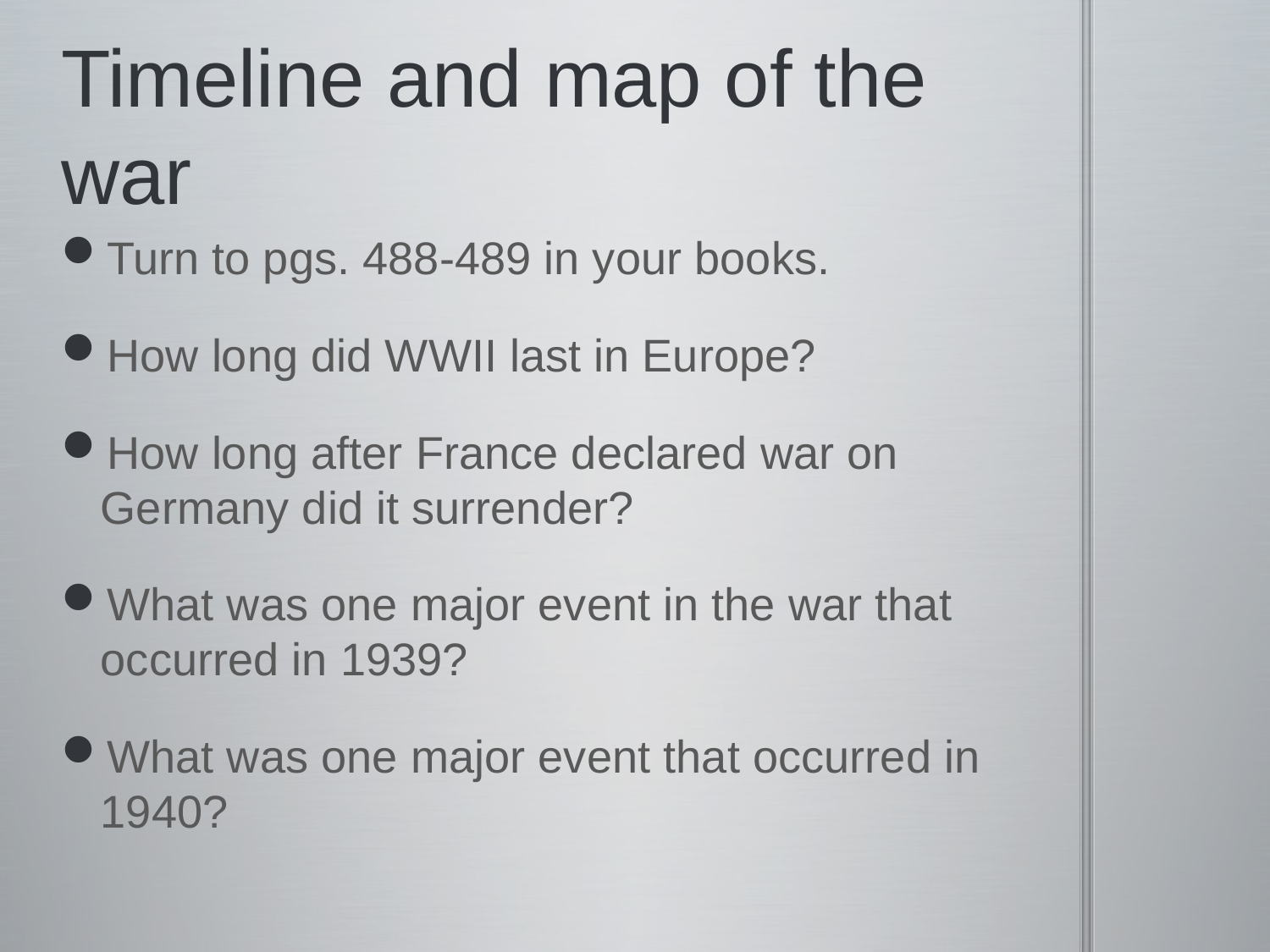

# Timeline and map of the war
Turn to pgs. 488-489 in your books.
How long did WWII last in Europe?
How long after France declared war on Germany did it surrender?
What was one major event in the war that occurred in 1939?
What was one major event that occurred in 1940?